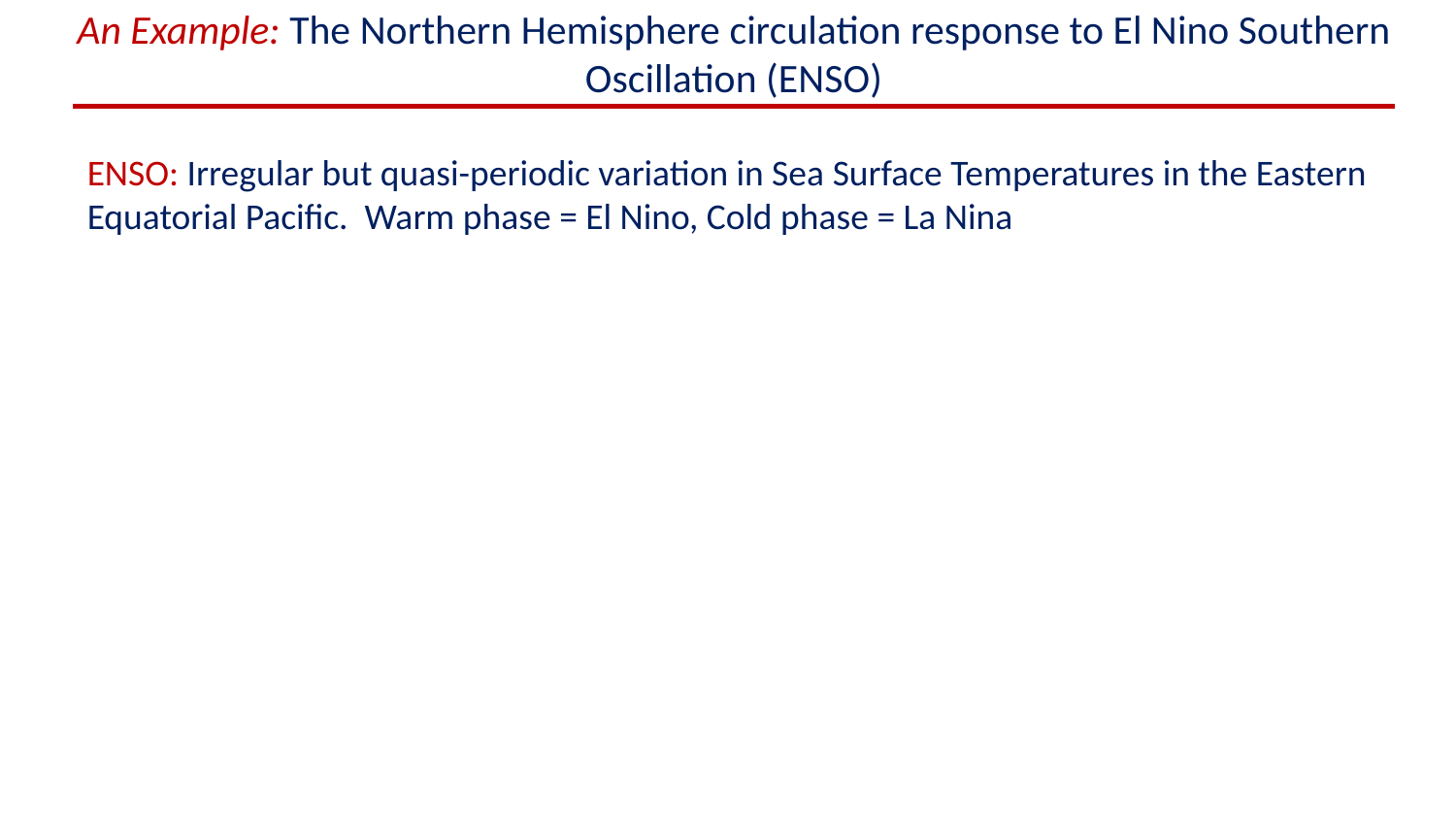

An Example: The Northern Hemisphere circulation response to El Nino Southern Oscillation (ENSO)
ENSO: Irregular but quasi-periodic variation in Sea Surface Temperatures in the Eastern Equatorial Pacific.  Warm phase = El Nino, Cold phase = La Nina